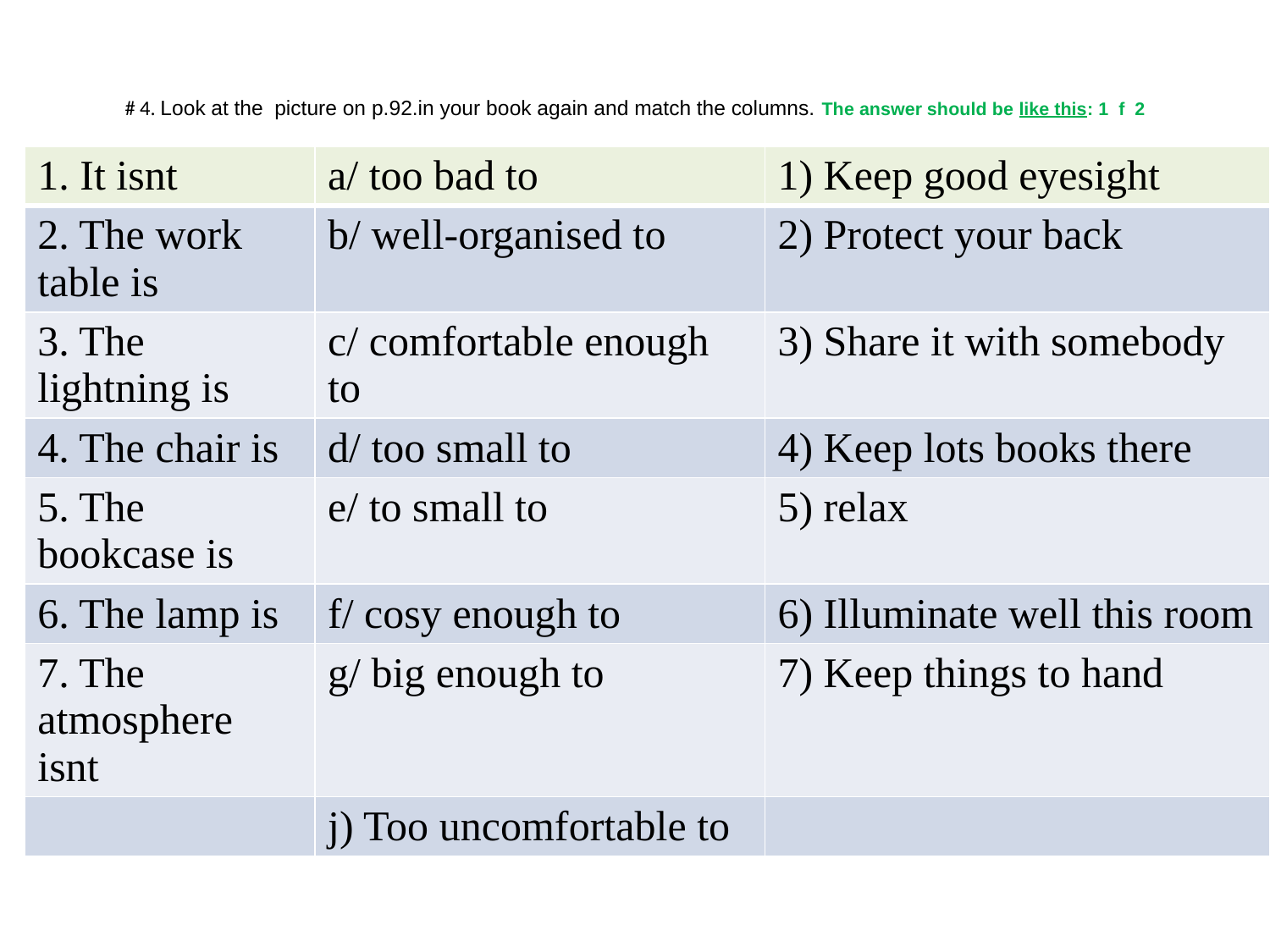

# # 4. Look at the  picture on p.92.in your book again and match the columns. The answer should be like this: 1  f  2
| 1. It isnt | a/ too bad to | 1) Keep good eyesight |
| --- | --- | --- |
| 2. The work table is | b/ well-organised to | 2) Protect your back |
| 3. The lightning is | c/ comfortable enough to | 3) Share it with somebody |
| 4. The chair is | d/ too small to | 4) Keep lots books there |
| 5. The bookcase is | e/ to small to | 5) relax |
| 6. The lamp is | f/ cosy enough to | 6) Illuminate well this room |
| 7. The atmosphere isnt | g/ big enough to | 7) Keep things to hand |
|  | j) Too uncomfortable to |  |